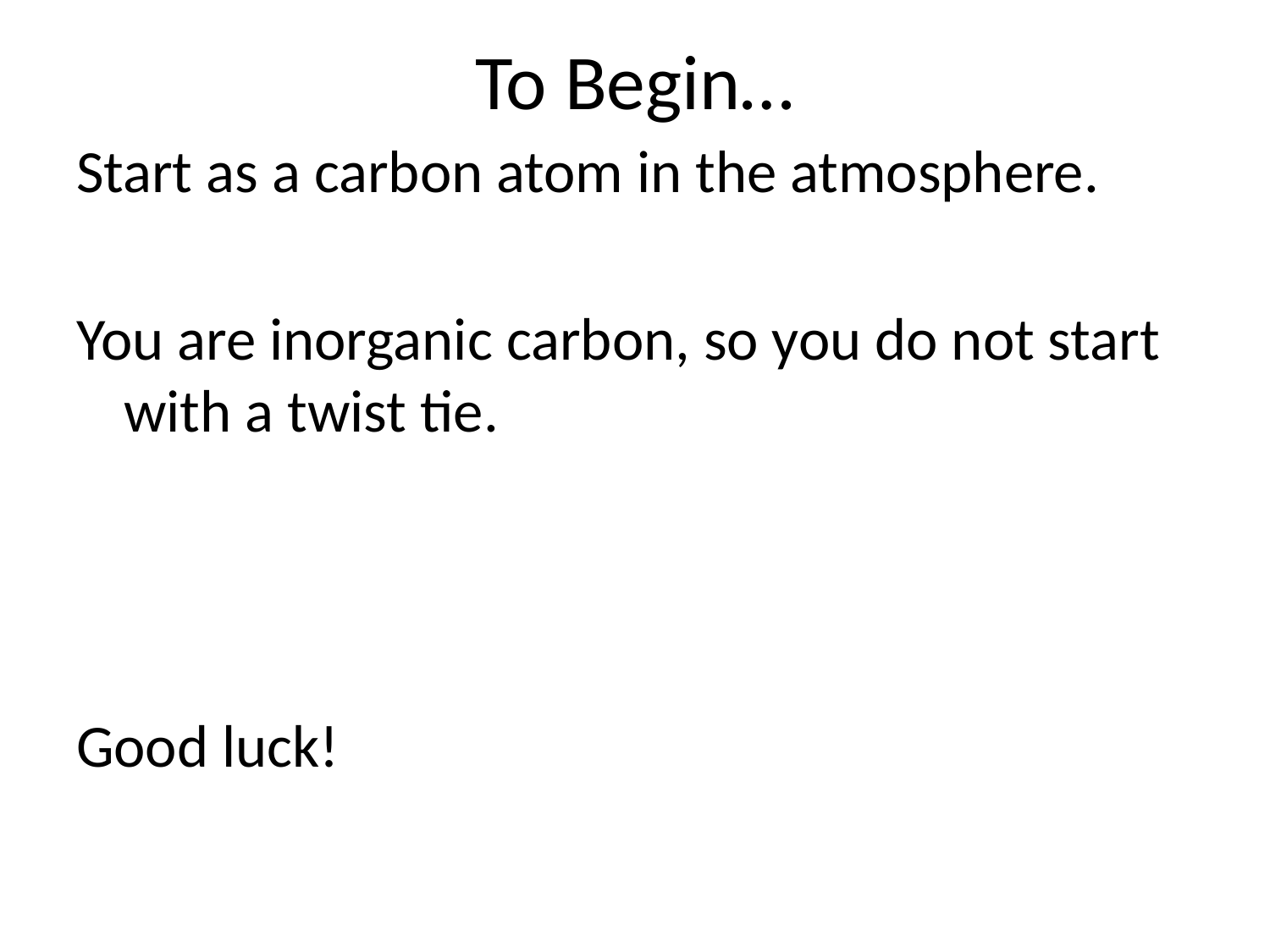

# To Begin…
Start as a carbon atom in the atmosphere.

You are inorganic carbon, so you do not start with a twist tie.

Good luck!